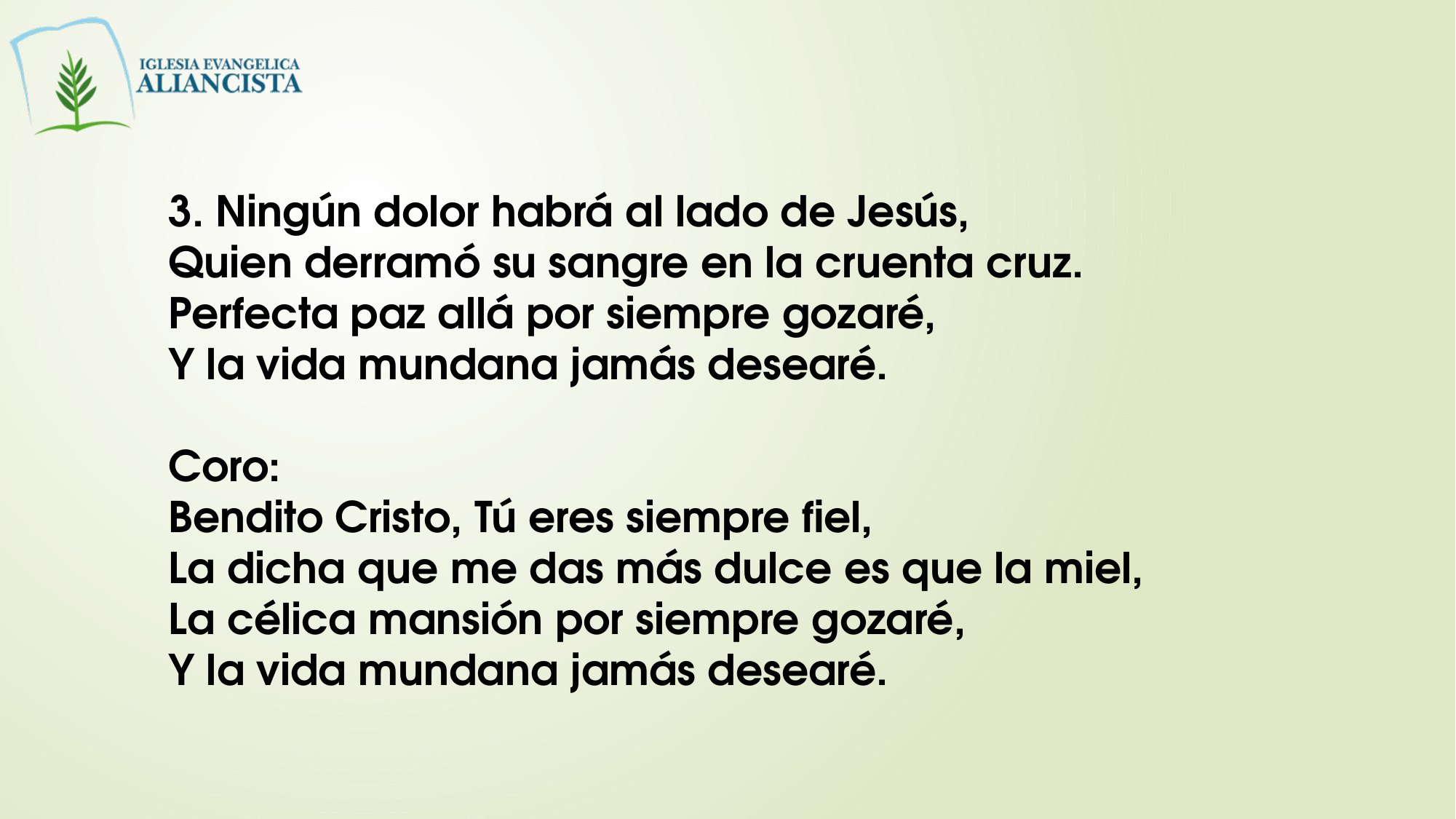

3. Ningún dolor habrá al lado de Jesús,
Quien derramó su sangre en la cruenta cruz.
Perfecta paz allá por siempre gozaré,
Y la vida mundana jamás desearé.

Coro:
Bendito Cristo, Tú eres siempre fiel,
La dicha que me das más dulce es que la miel,
La célica mansión por siempre gozaré,
Y la vida mundana jamás desearé.